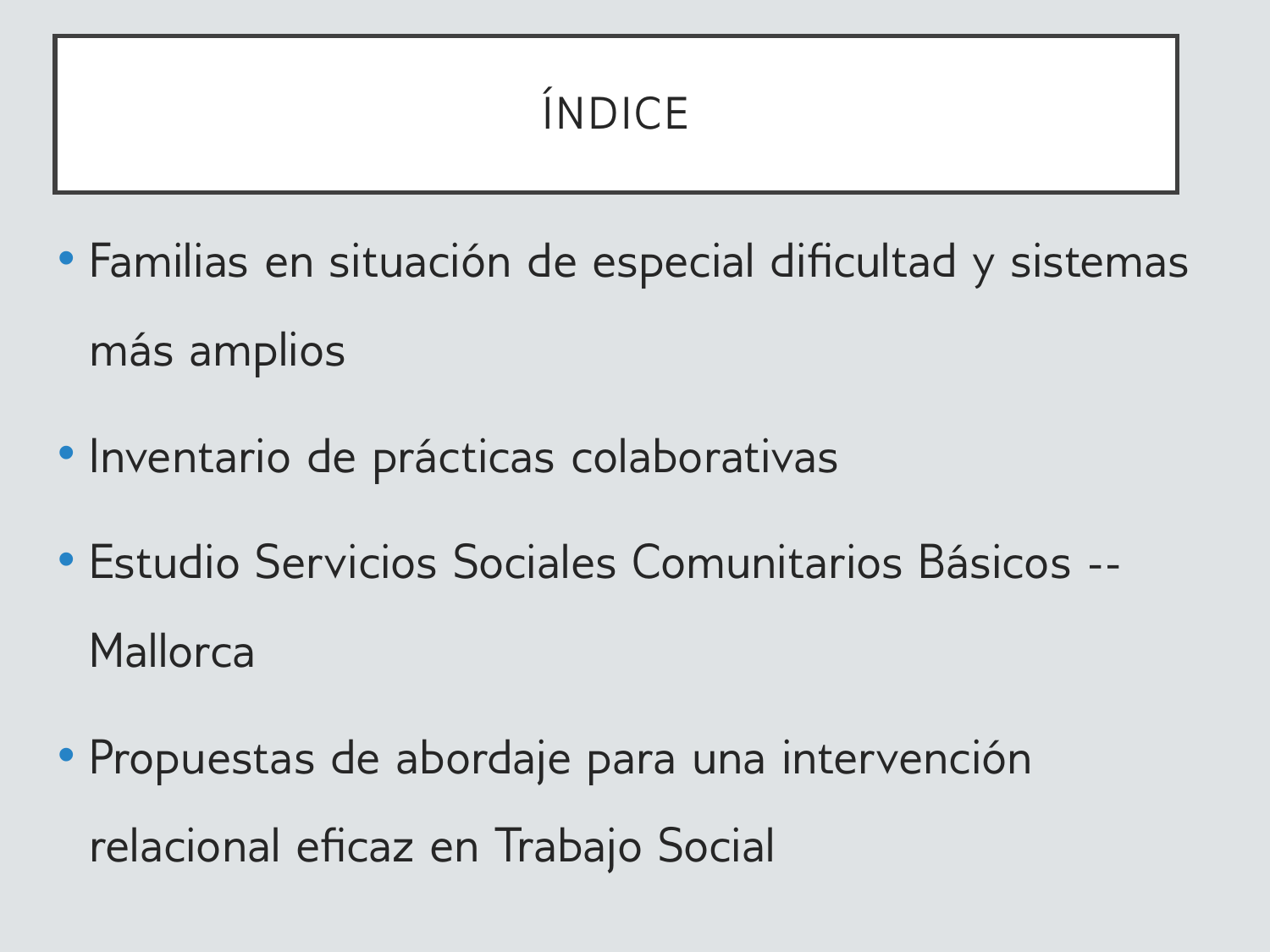

# ÍNDICE
Familias en situación de especial dificultad y sistemas más amplios
Inventario de prácticas colaborativas
Estudio Servicios Sociales Comunitarios Básicos -- Mallorca
Propuestas de abordaje para una intervención relacional eficaz en Trabajo Social